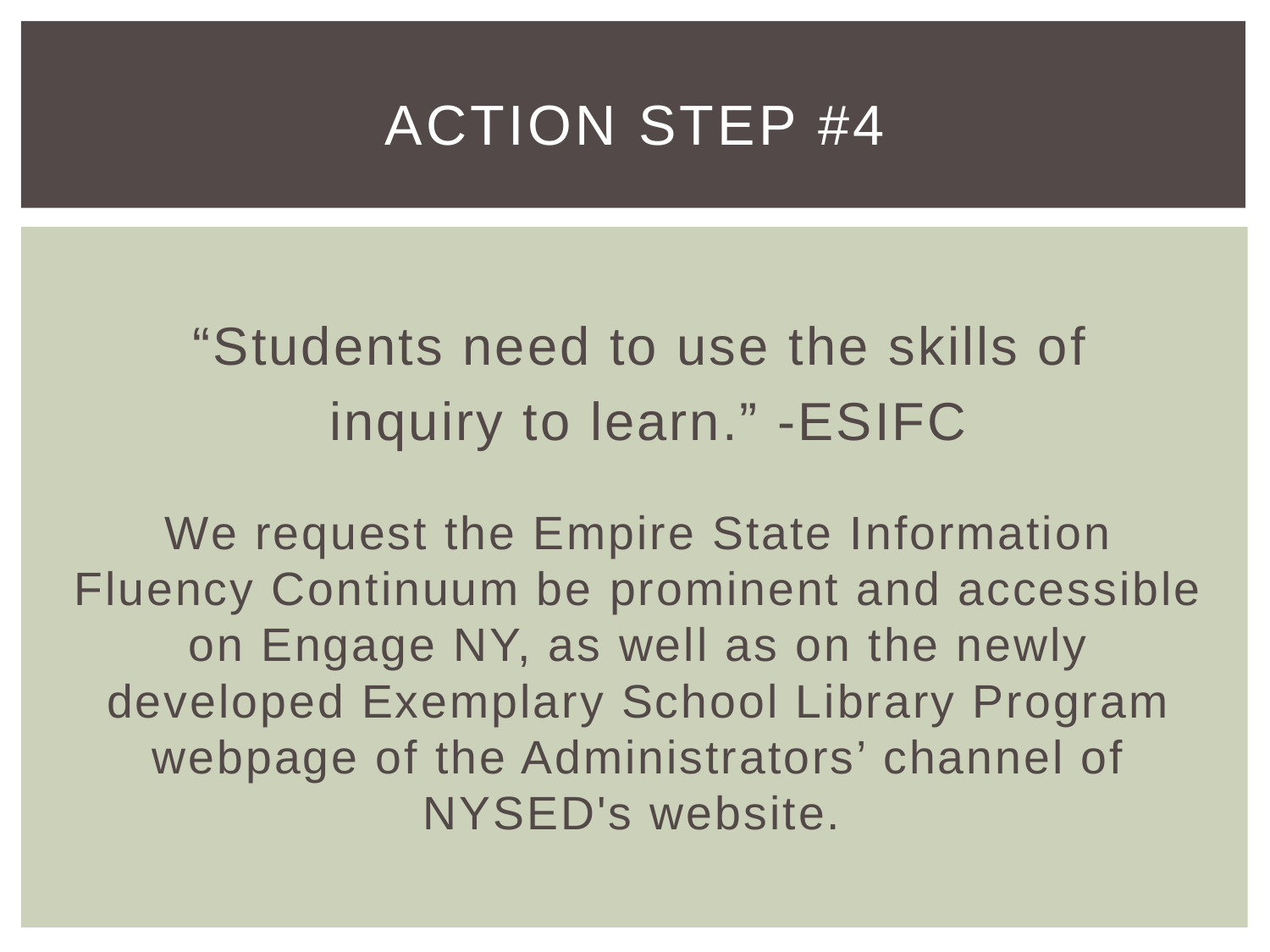

# Action Step #4

“Students need to use the skills of
 inquiry to learn.” -ESIFC

We request the Empire State Information Fluency Continuum be prominent and accessible on Engage NY, as well as on the newly developed Exemplary School Library Program webpage of the Administrators’ channel of NYSED's website.